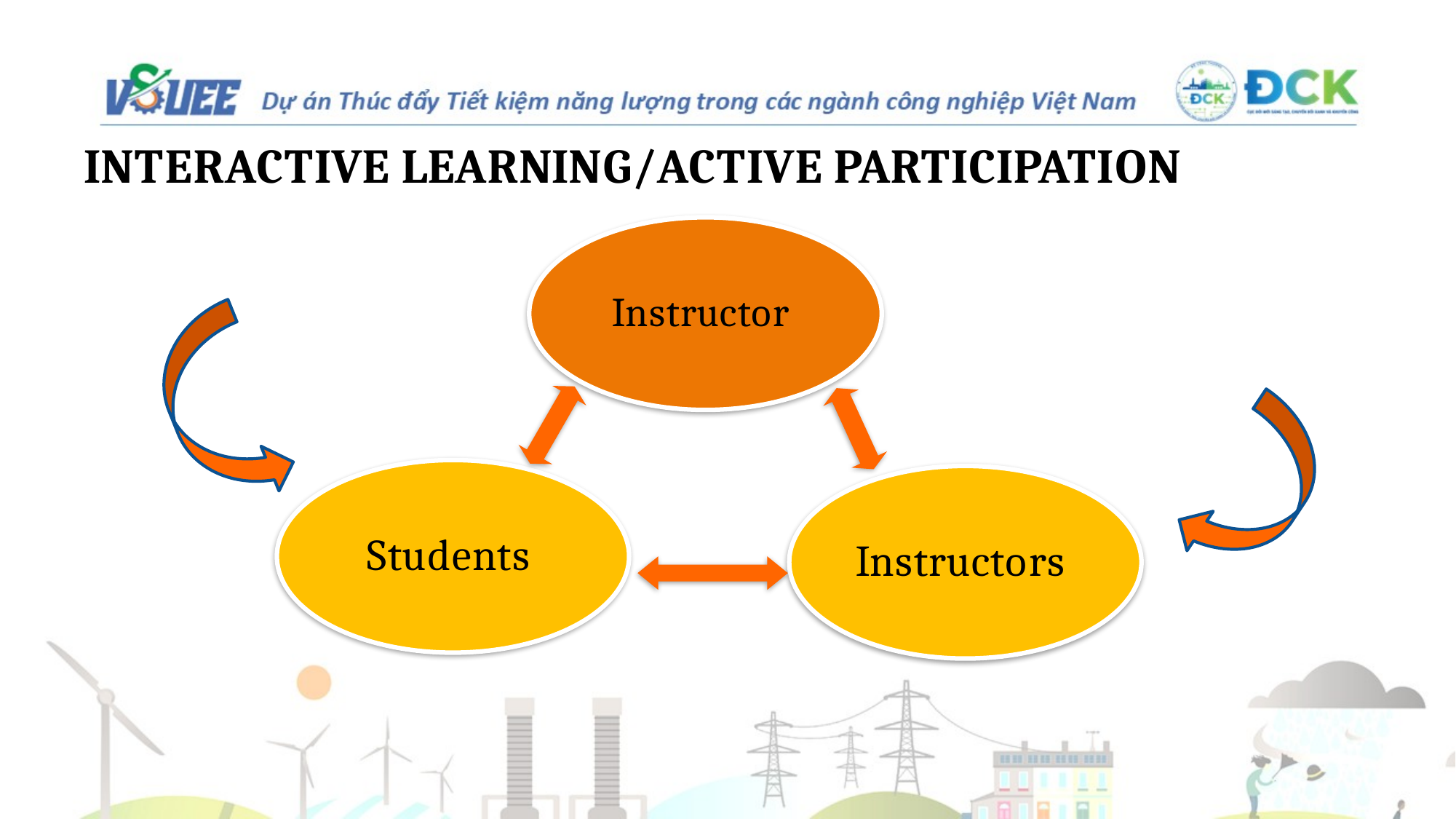

# INTERACTIVE LEARNING/ACTIVE PARTICIPATION
Instructor

Students
Instructors